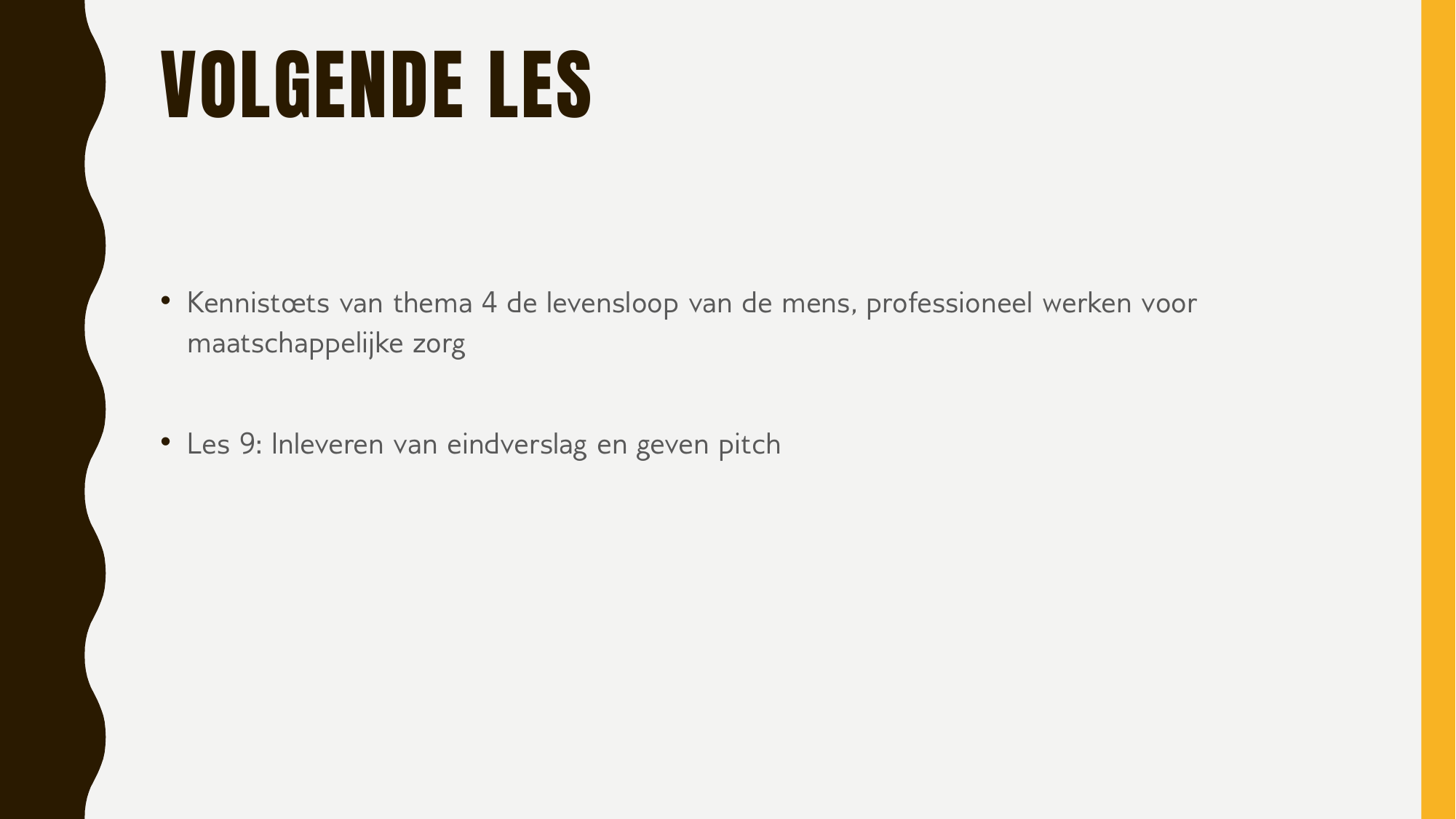

# Volgende les
Kennistoets van thema 4 de levensloop van de mens, professioneel werken voor maatschappelijke zorg

Les 9: Inleveren van eindverslag en geven pitch